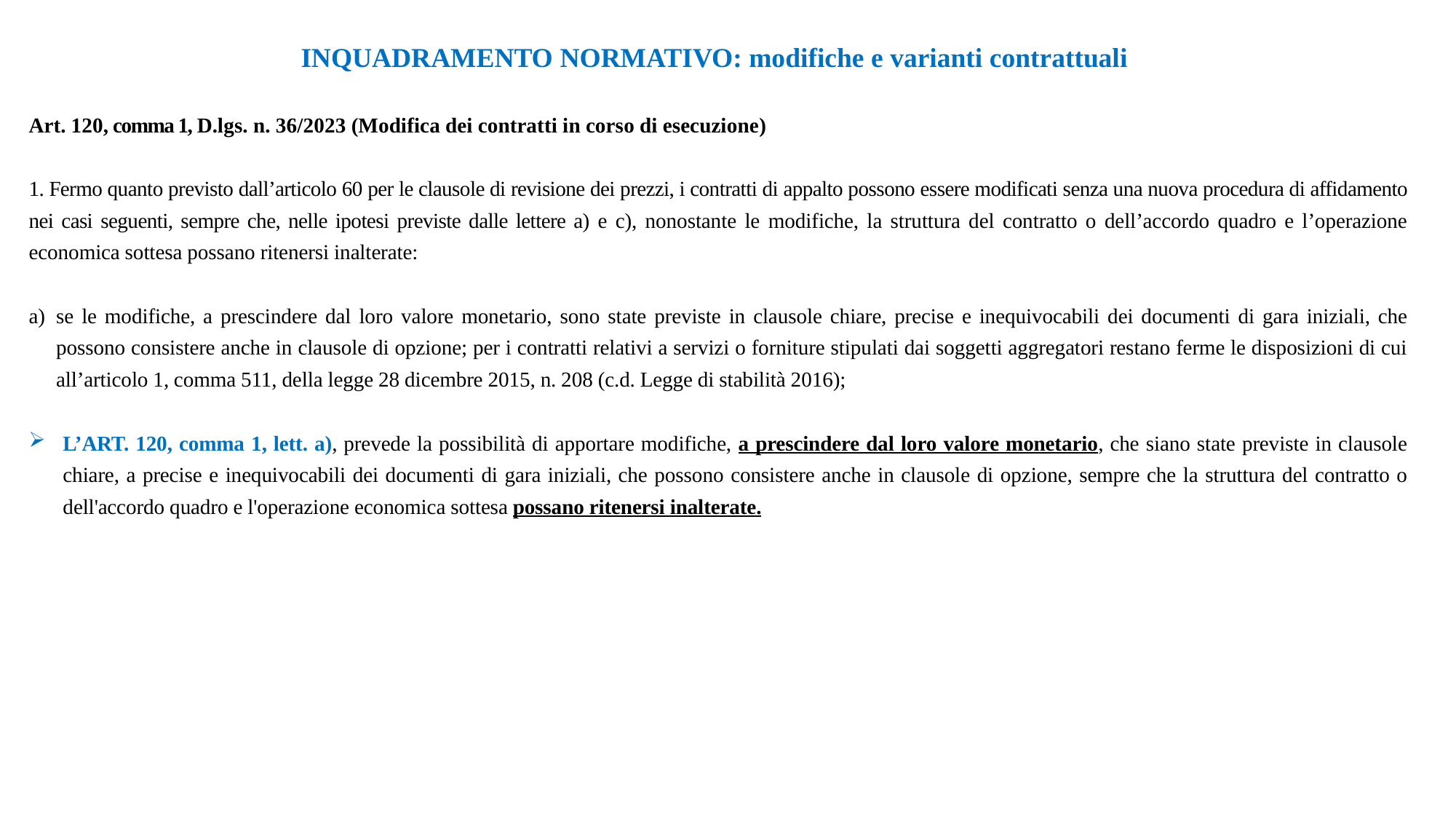

INQUADRAMENTO NORMATIVO: modifiche e varianti contrattuali

Art. 120, comma 1, D.lgs. n. 36/2023 (Modifica dei contratti in corso di esecuzione)

1. Fermo quanto previsto dall’articolo 60 per le clausole di revisione dei prezzi, i contratti di appalto possono essere modificati senza una nuova procedura di affidamento nei casi seguenti, sempre che, nelle ipotesi previste dalle lettere a) e c), nonostante le modifiche, la struttura del contratto o dell’accordo quadro e l’operazione economica sottesa possano ritenersi inalterate:

se le modifiche, a prescindere dal loro valore monetario, sono state previste in clausole chiare, precise e inequivocabili dei documenti di gara iniziali, che possono consistere anche in clausole di opzione; per i contratti relativi a servizi o forniture stipulati dai soggetti aggregatori restano ferme le disposizioni di cui all’articolo 1, comma 511, della legge 28 dicembre 2015, n. 208 (c.d. Legge di stabilità 2016);

L’ART. 120, comma 1, lett. a), prevede la possibilità di apportare modifiche, a prescindere dal loro valore monetario, che siano state previste in clausole chiare, a precise e inequivocabili dei documenti di gara iniziali, che possono consistere anche in clausole di opzione, sempre che la struttura del contratto o dell'accordo quadro e l'operazione economica sottesa possano ritenersi inalterate.